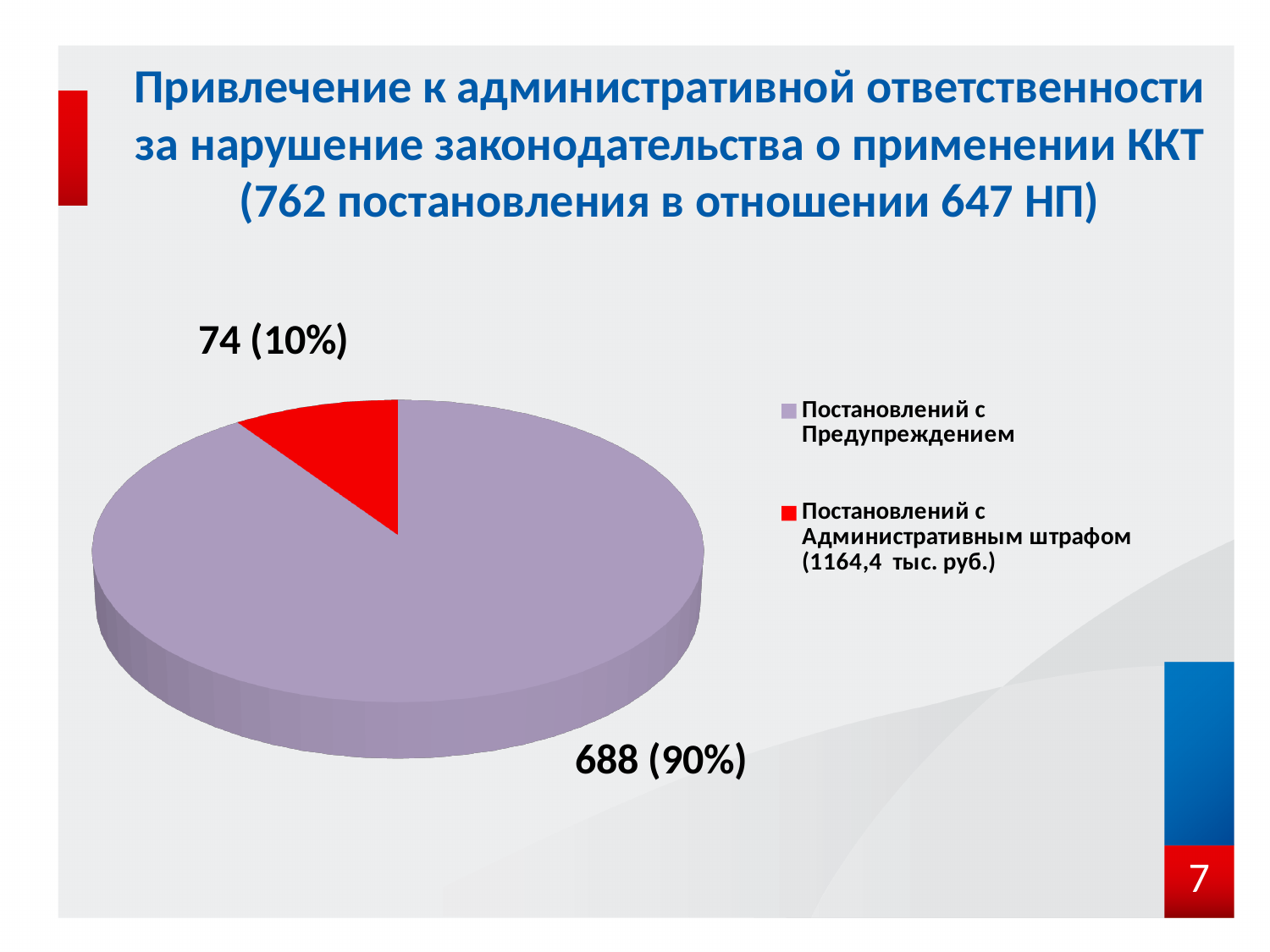

Привлечение к административной ответственности за нарушение законодательства о применении ККТ (762 постановления в отношении 647 НП)

[unsupported chart]

7